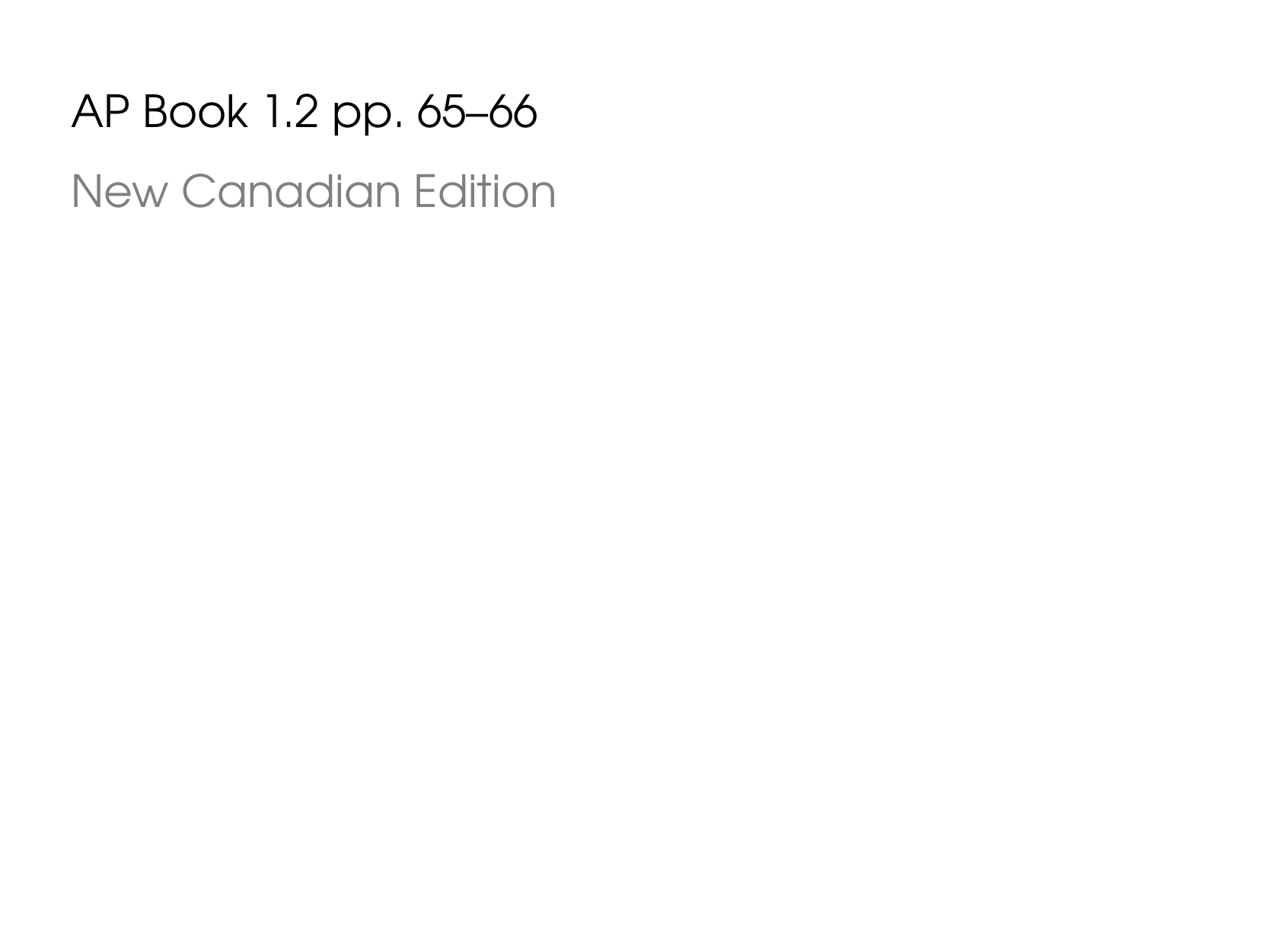

AP Book 1.2 pp. 65–66
New Canadian Edition